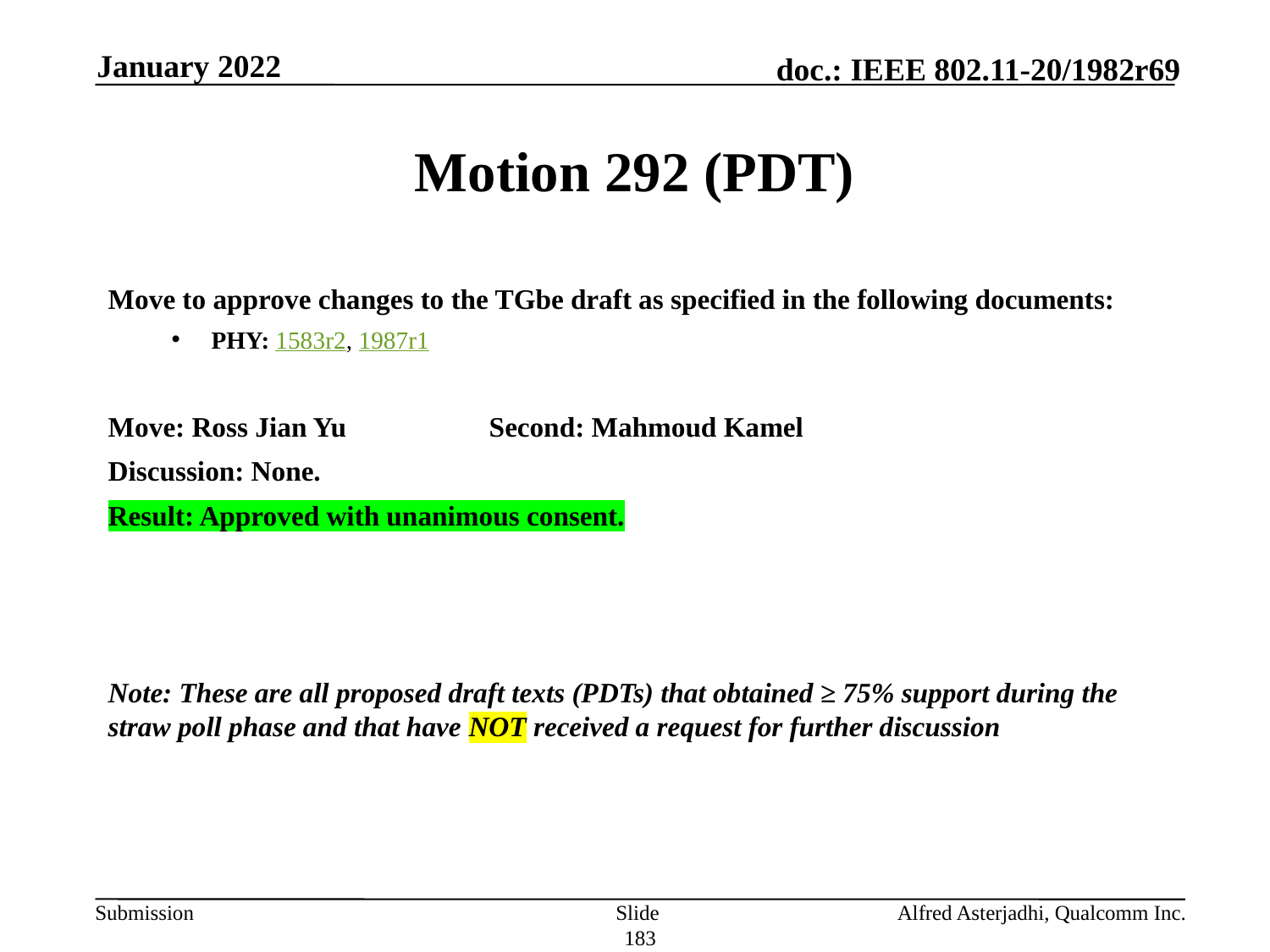

January 2022
# Motion 292 (PDT)
Move to approve changes to the TGbe draft as specified in the following documents:
PHY: 1583r2, 1987r1

Move: Ross Jian Yu 		Second: Mahmoud Kamel
Discussion: None.
Result: Approved with unanimous consent.

Note: These are all proposed draft texts (PDTs) that obtained ≥ 75% support during the straw poll phase and that have NOT received a request for further discussion

Slide 183
Alfred Asterjadhi, Qualcomm Inc.